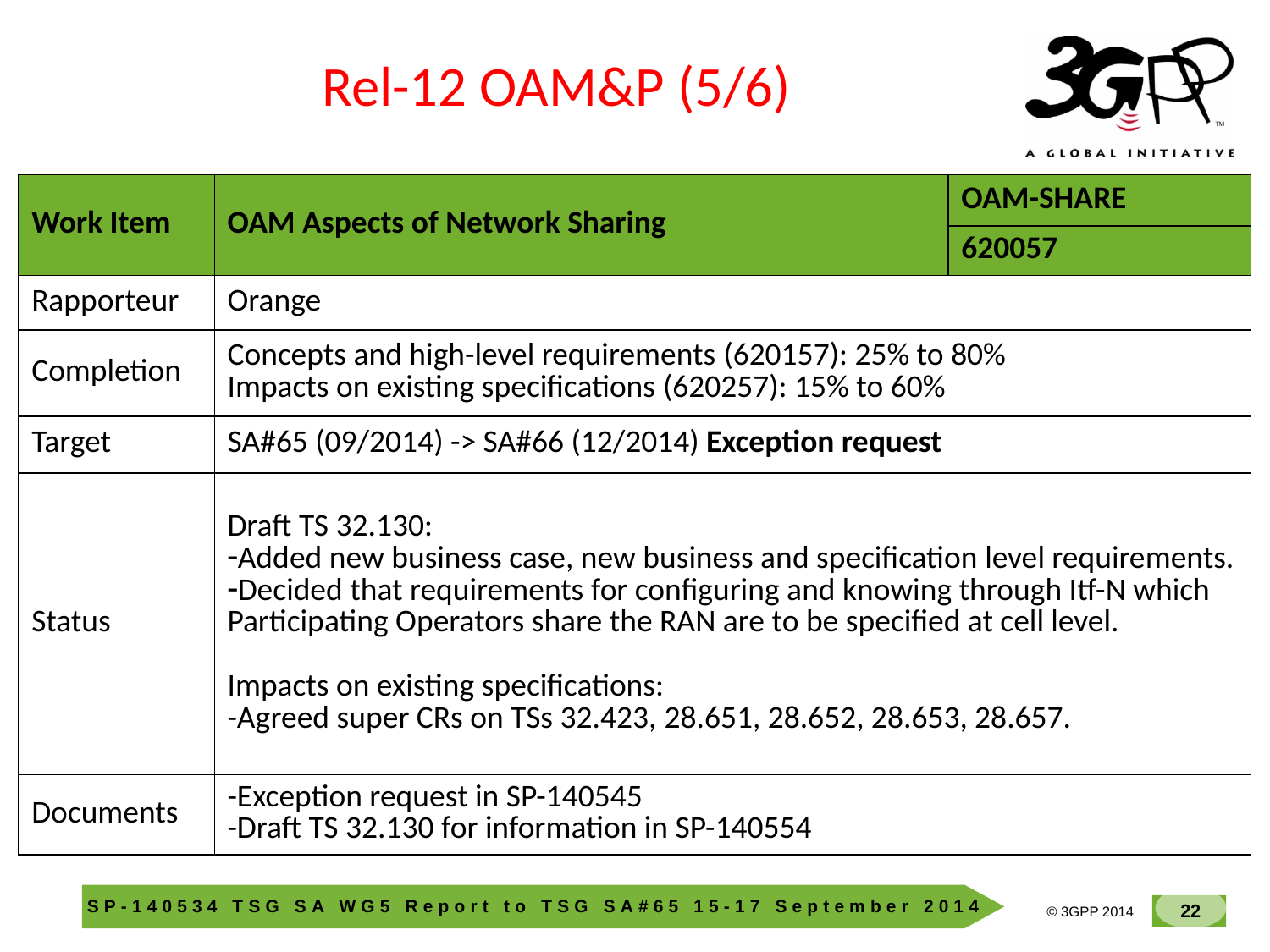

Rel-12 OAM&P (5/6)
| Work Item | OAM Aspects of Network Sharing | OAM-SHARE |
| --- | --- | --- |
|  |  | 620057 |
| Rapporteur | Orange |  |
| Completion | Concepts and high-level requirements (620157): 25% to 80% Impacts on existing specifications (620257): 15% to 60% |  |
| Target | SA#65 (09/2014) -> SA#66 (12/2014) Exception request |  |
| Status | Draft TS 32.130: Added new business case, new business and specification level requirements. Decided that requirements for configuring and knowing through Itf-N which Participating Operators share the RAN are to be specified at cell level. Impacts on existing specifications: -Agreed super CRs on TSs 32.423, 28.651, 28.652, 28.653, 28.657. |  |
| Documents | -Exception request in SP-140545 -Draft TS 32.130 for information in SP-140554 |  |